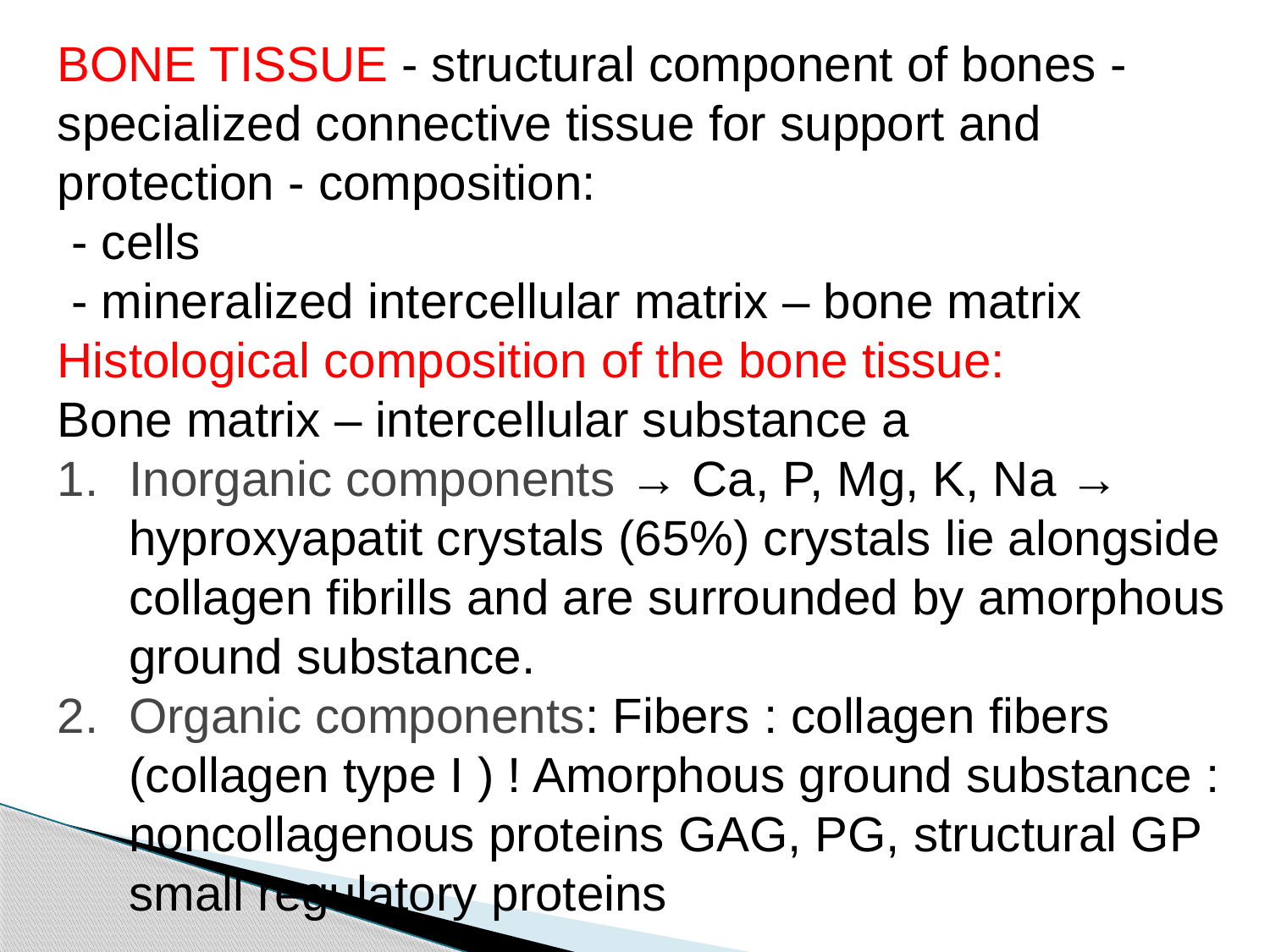

BONE TISSUE - structural component of bones - specialized connective tissue for support and protection - composition:
 - cells
 - mineralized intercellular matrix – bone matrix Histological composition of the bone tissue:
Bone matrix – intercellular substance a
Inorganic components → Ca, P, Mg, K, Na → hyproxyapatit crystals (65%) crystals lie alongside collagen fibrills and are surrounded by amorphous ground substance.
Organic components: Fibers : collagen fibers (collagen type I ) ! Amorphous ground substance : noncollagenous proteins GAG, PG, structural GP small regulatory proteins